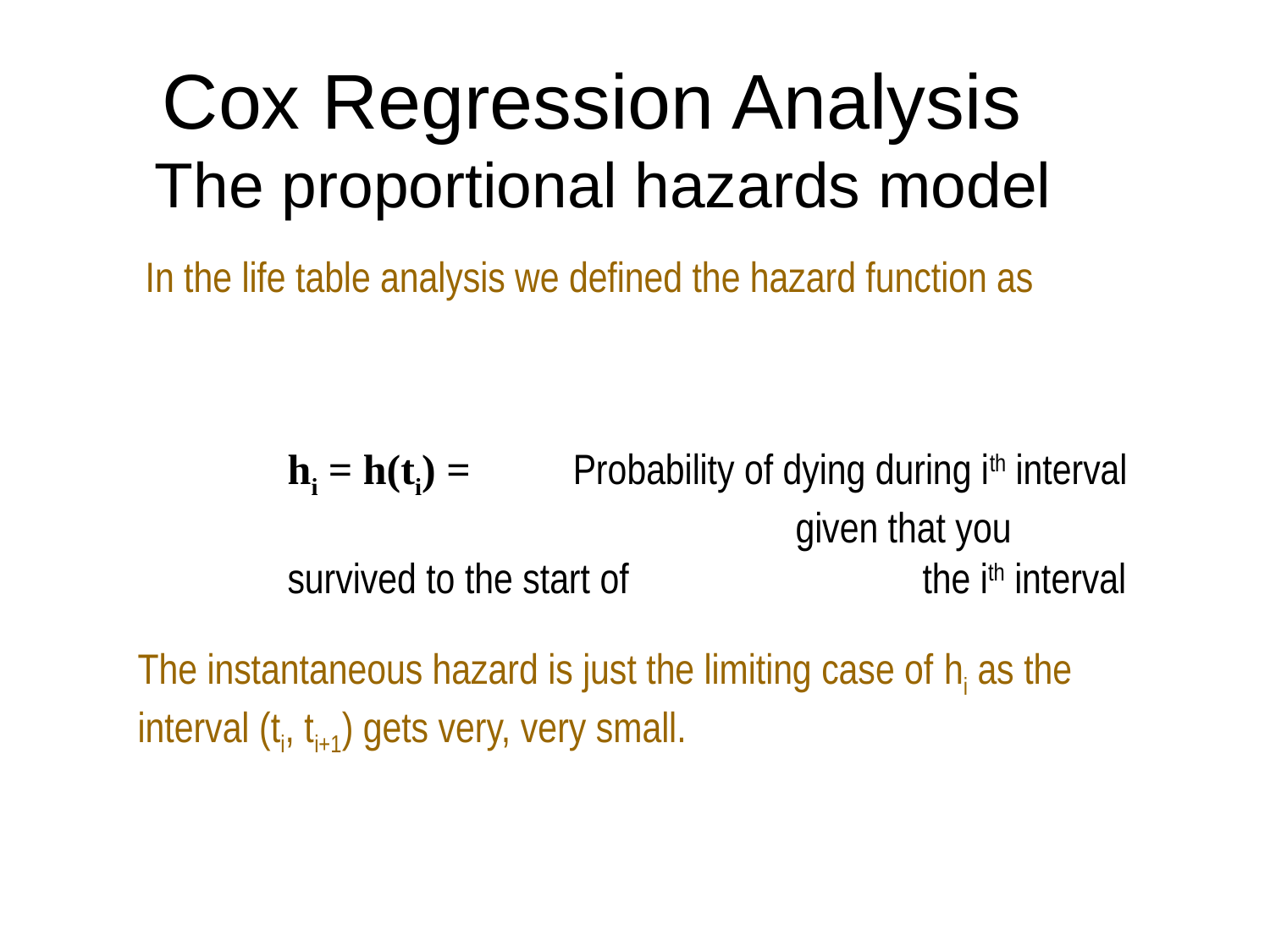

Cox Regression Analysis
The proportional hazards model
In the life table analysis we defined the hazard function as
hi = h(ti) =	Probability of dying during ith interval 			given that you survived to the start of  			the ith interval
The instantaneous hazard is just the limiting case of hi as the interval (ti, ti+1) gets very, very small.